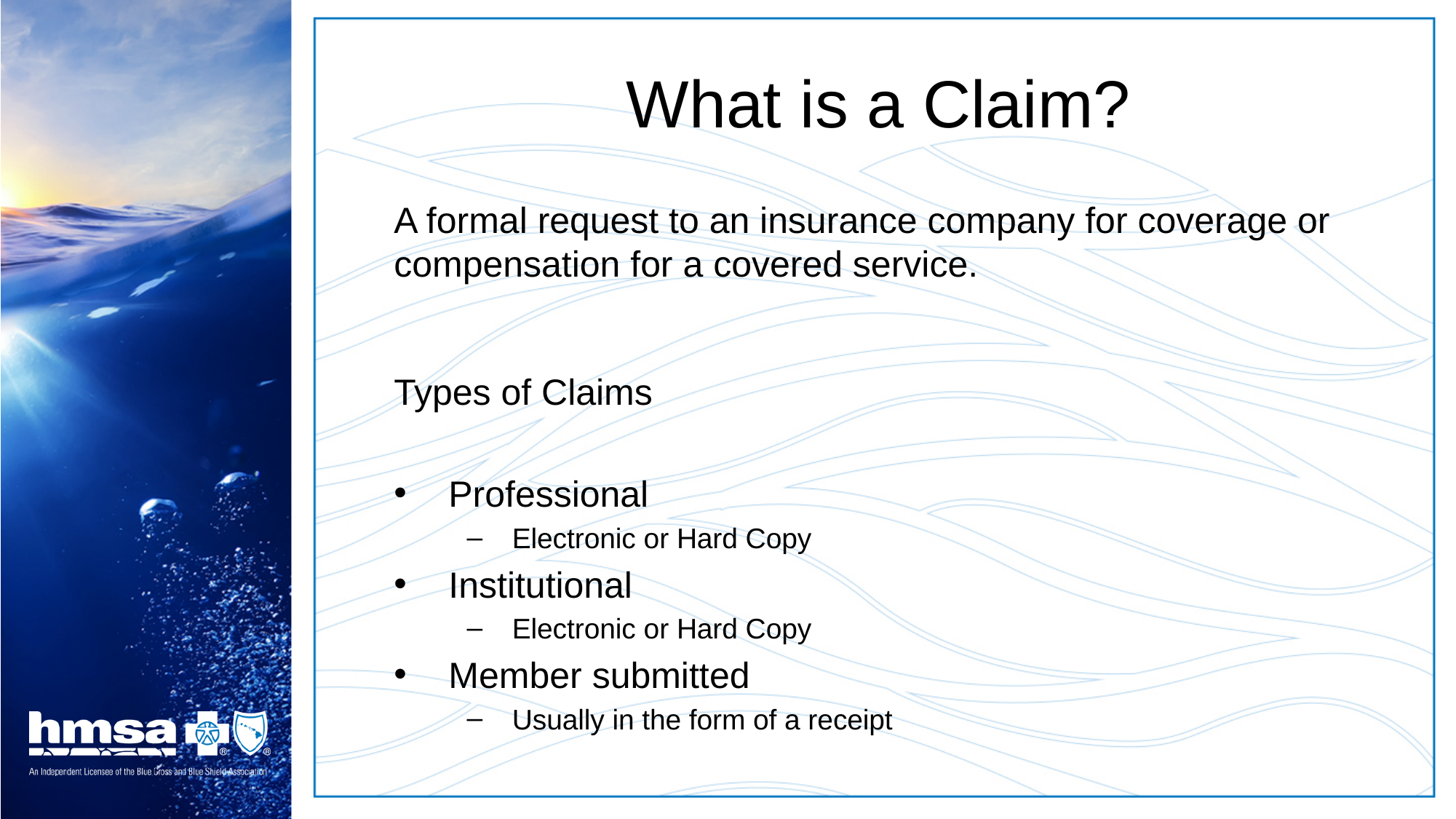

# What is a Claim?
A formal request to an insurance company for coverage or compensation for a covered service.
Types of Claims

Professional
Electronic or Hard Copy
Institutional
Electronic or Hard Copy
Member submitted
Usually in the form of a receipt